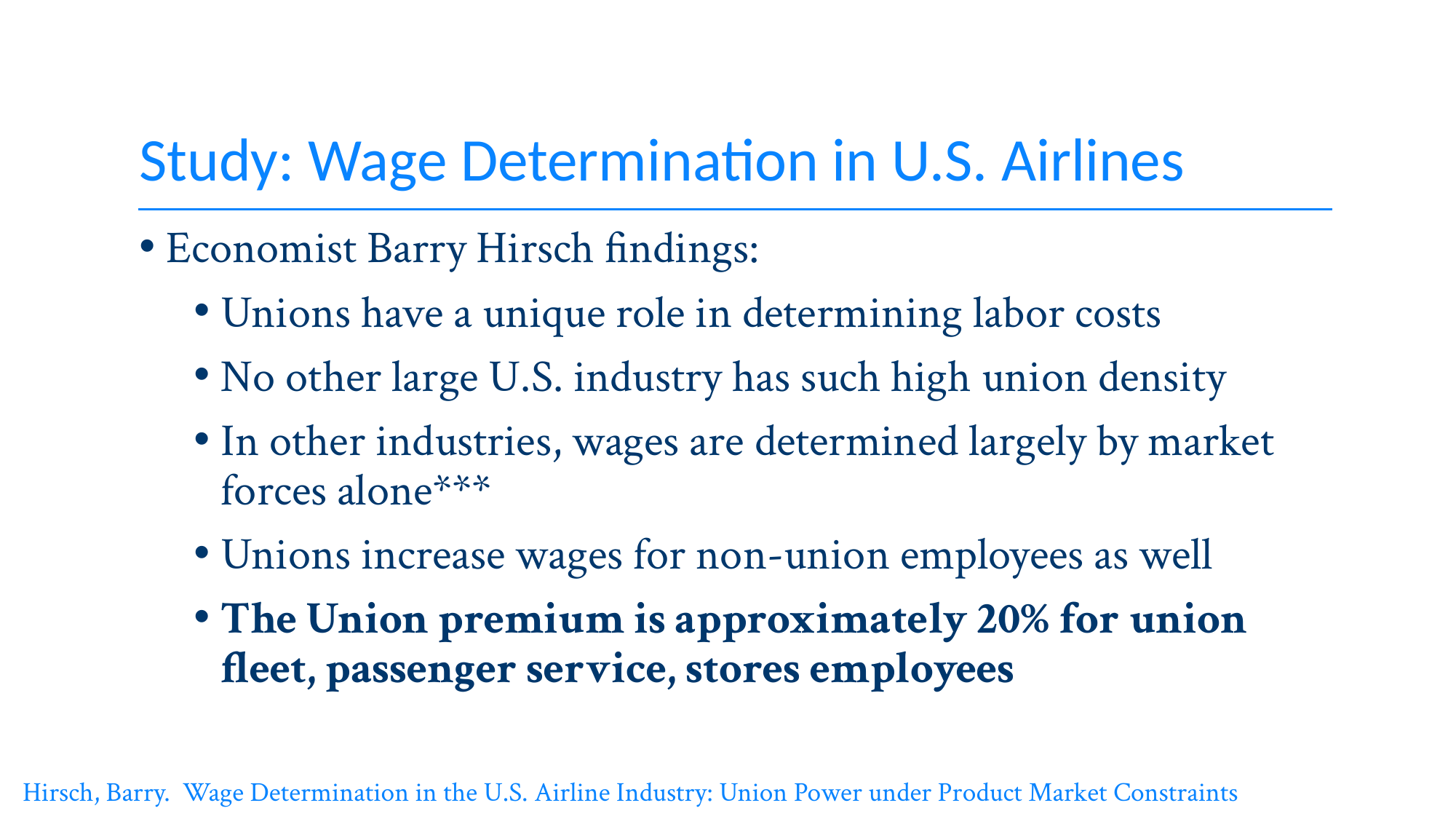

# Study: Wage Determination in U.S. Airlines
Economist Barry Hirsch findings:
Unions have a unique role in determining labor costs
No other large U.S. industry has such high union density
In other industries, wages are determined largely by market forces alone***
Unions increase wages for non-union employees as well
The Union premium is approximately 20% for union fleet, passenger service, stores employees

Hirsch, Barry.  Wage Determination in the U.S. Airline Industry: Union Power under Product Market Constraints